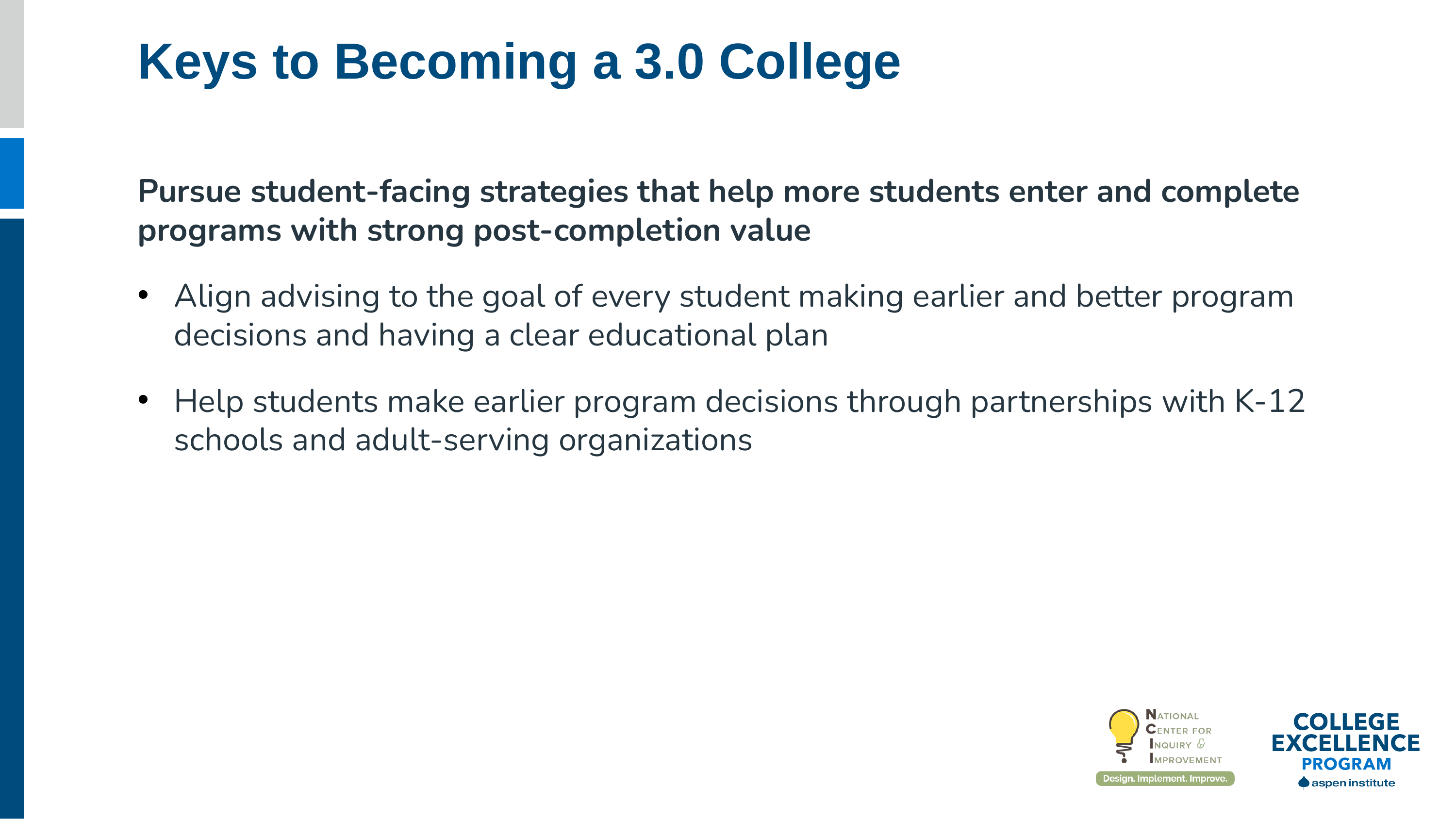

Keys to Becoming a 3.0 College
Pursue student-facing strategies that help more students enter and complete programs with strong post-completion value
Align advising to the goal of every student making earlier and better program decisions and having a clear educational plan
Help students make earlier program decisions through partnerships with K-12 schools and adult-serving organizations